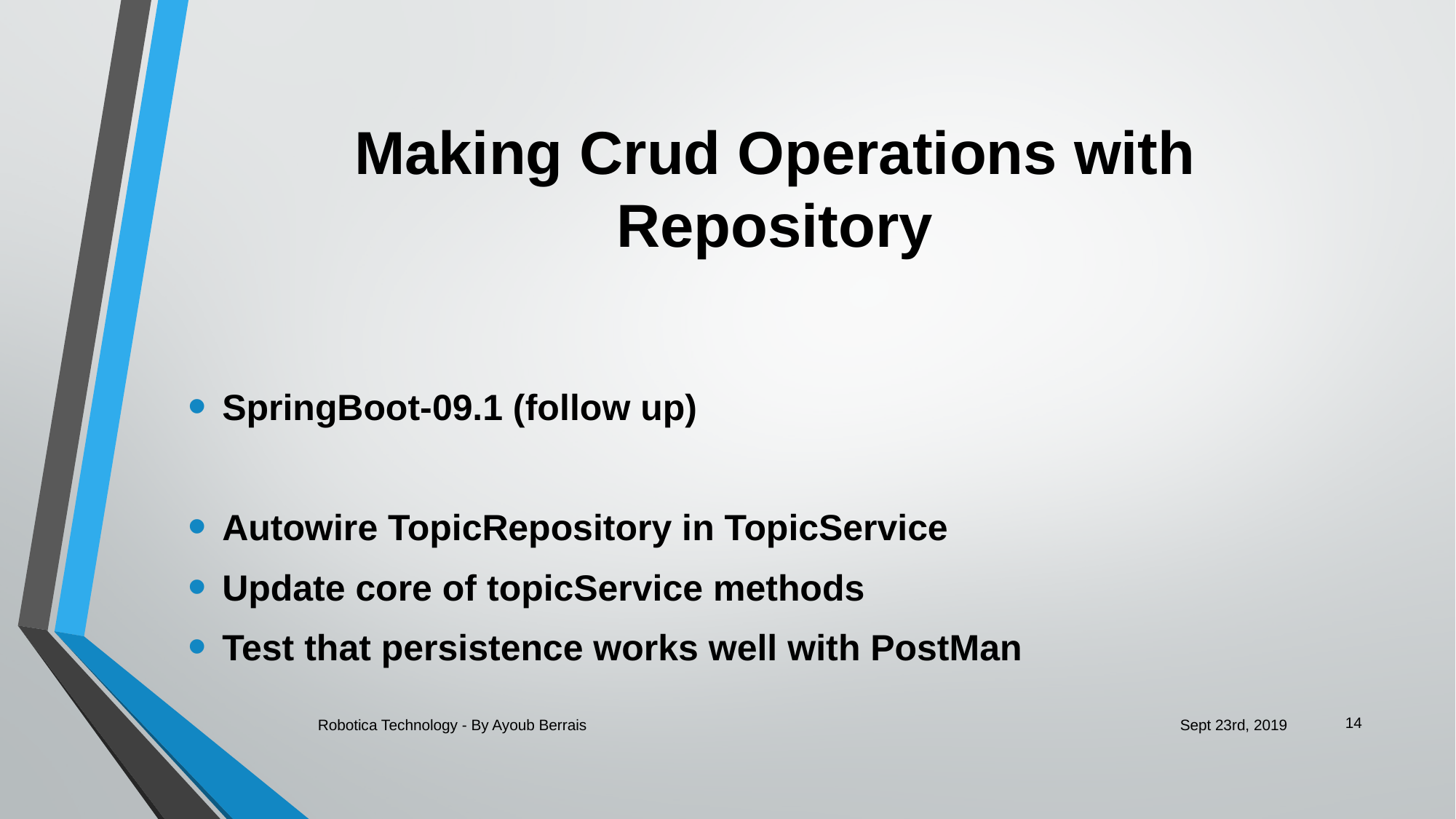

# Making Crud Operations with Repository

SpringBoot-09.1 (follow up)

Autowire TopicRepository in TopicService
Update core of topicService methods
Test that persistence works well with PostMan

14
Robotica Technology - By Ayoub Berrais
Sept 23rd, 2019